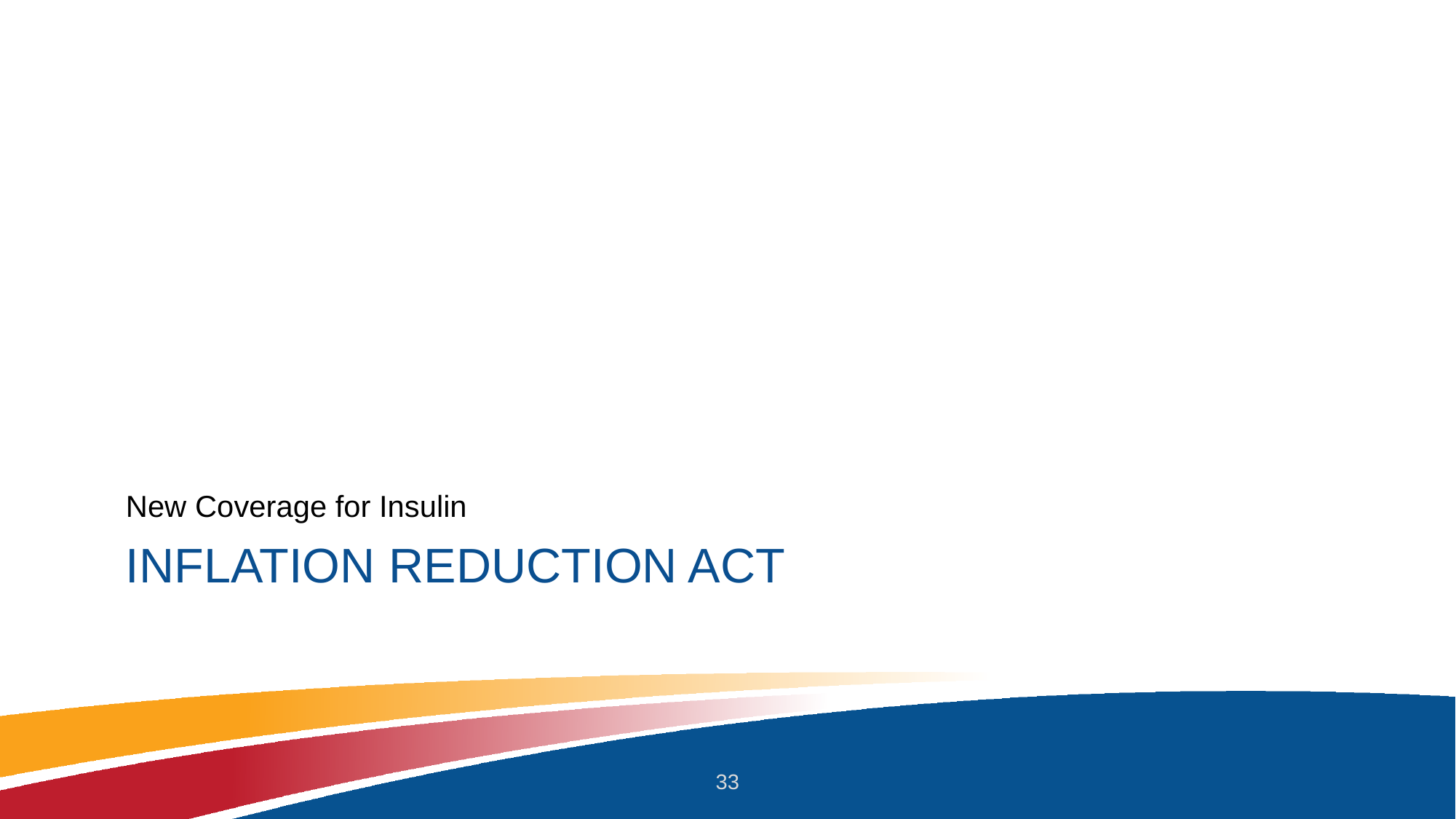

New Coverage for Insulin
# Inflation Reduction Act
33